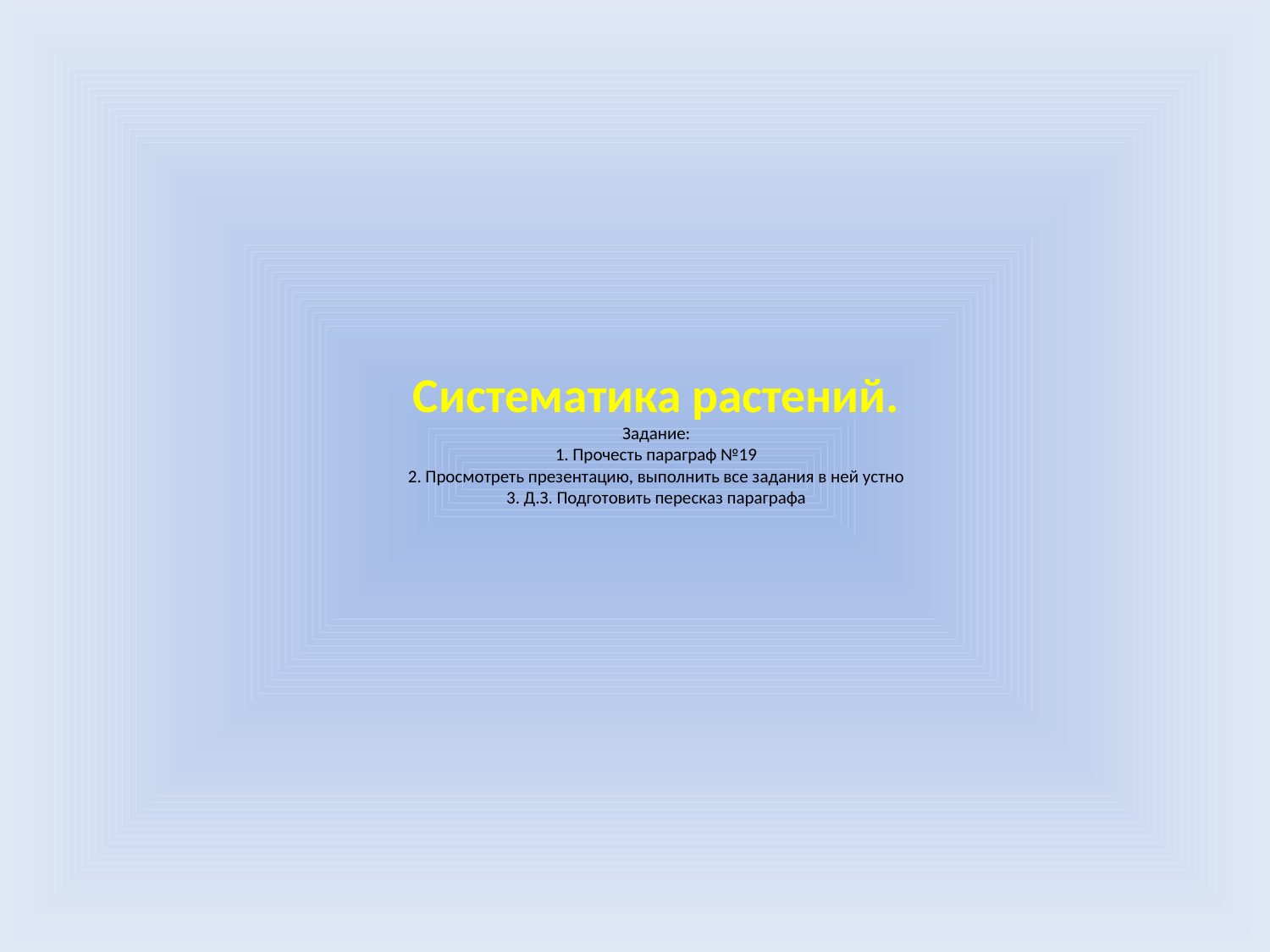

# Систематика растений. Задание: 1. Прочесть параграф №19 2. Просмотреть презентацию, выполнить все задания в ней устно 3. Д.З. Подготовить пересказ параграфа